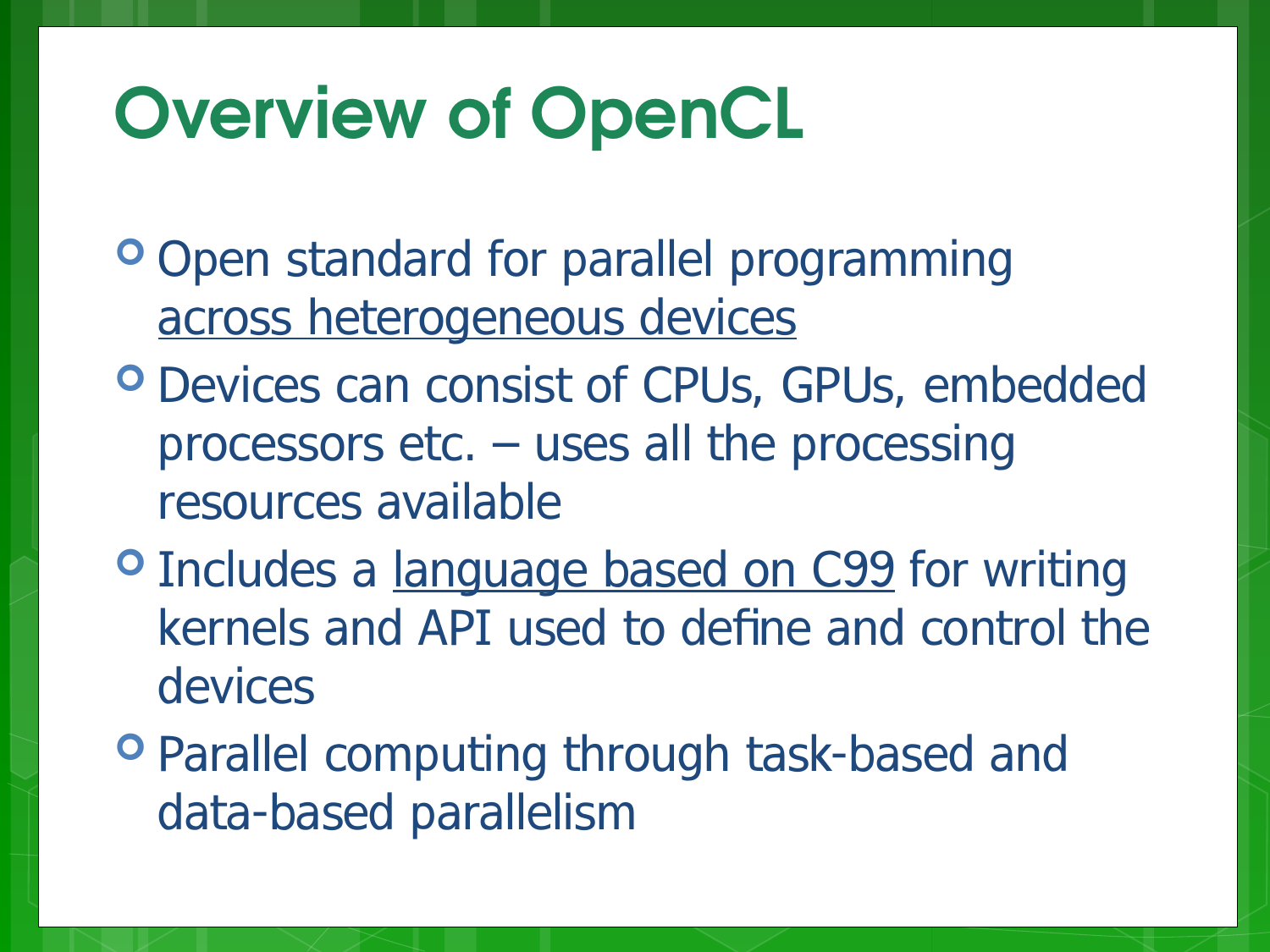

# Overview of OpenCL
Open standard for parallel programming across heterogeneous devices
Devices can consist of CPUs, GPUs, embedded processors etc. – uses all the processing resources available
Includes a language based on C99 for writing kernels and API used to define and control the devices
Parallel computing through task-based and data-based parallelism